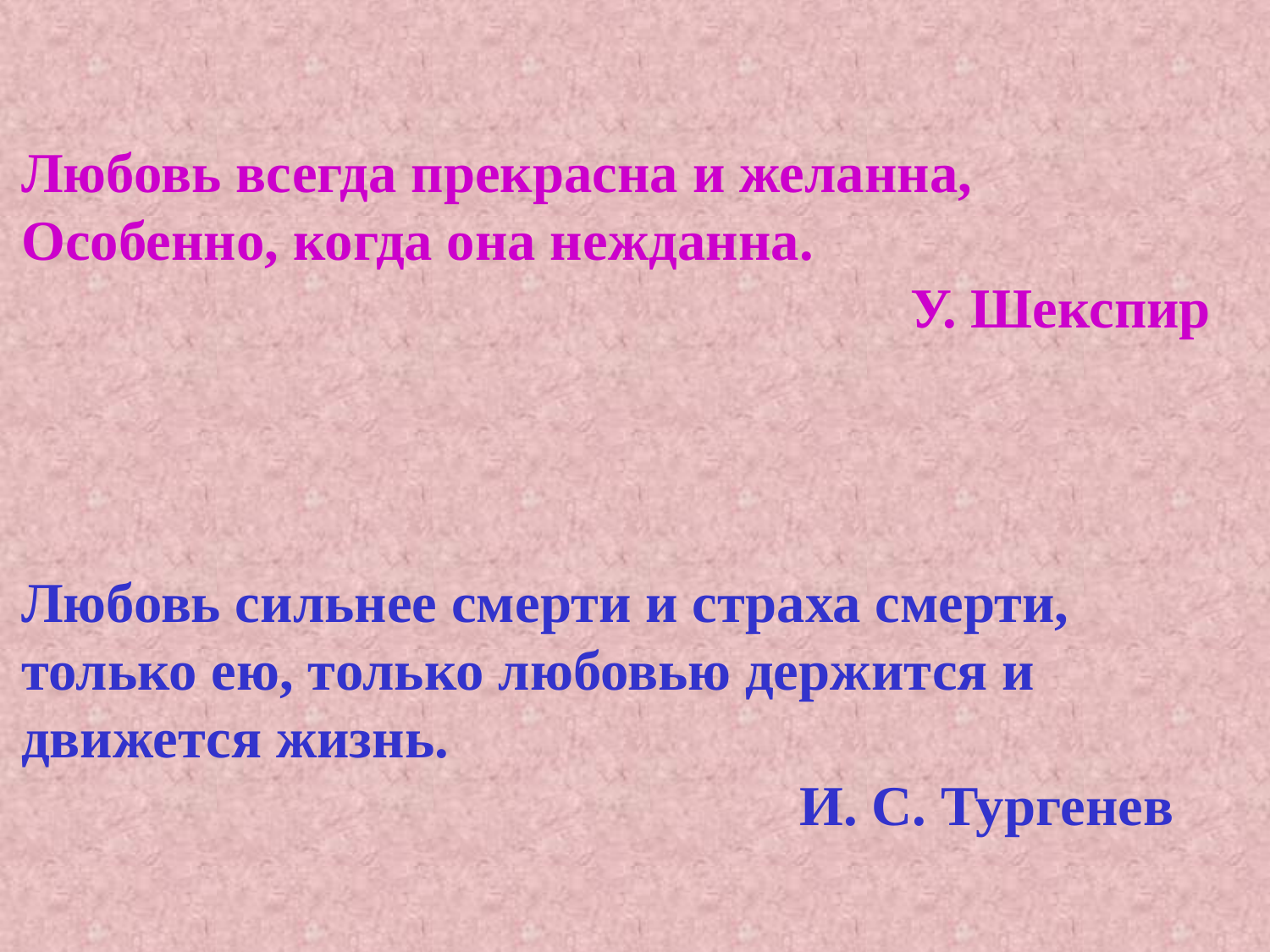

Любовь всегда прекрасна и желанна,
Особенно, когда она нежданна.
							У. Шекспир
Любовь сильнее смерти и страха смерти,
только ею, только любовью держится и
движется жизнь.
			                            И. С. Тургенев